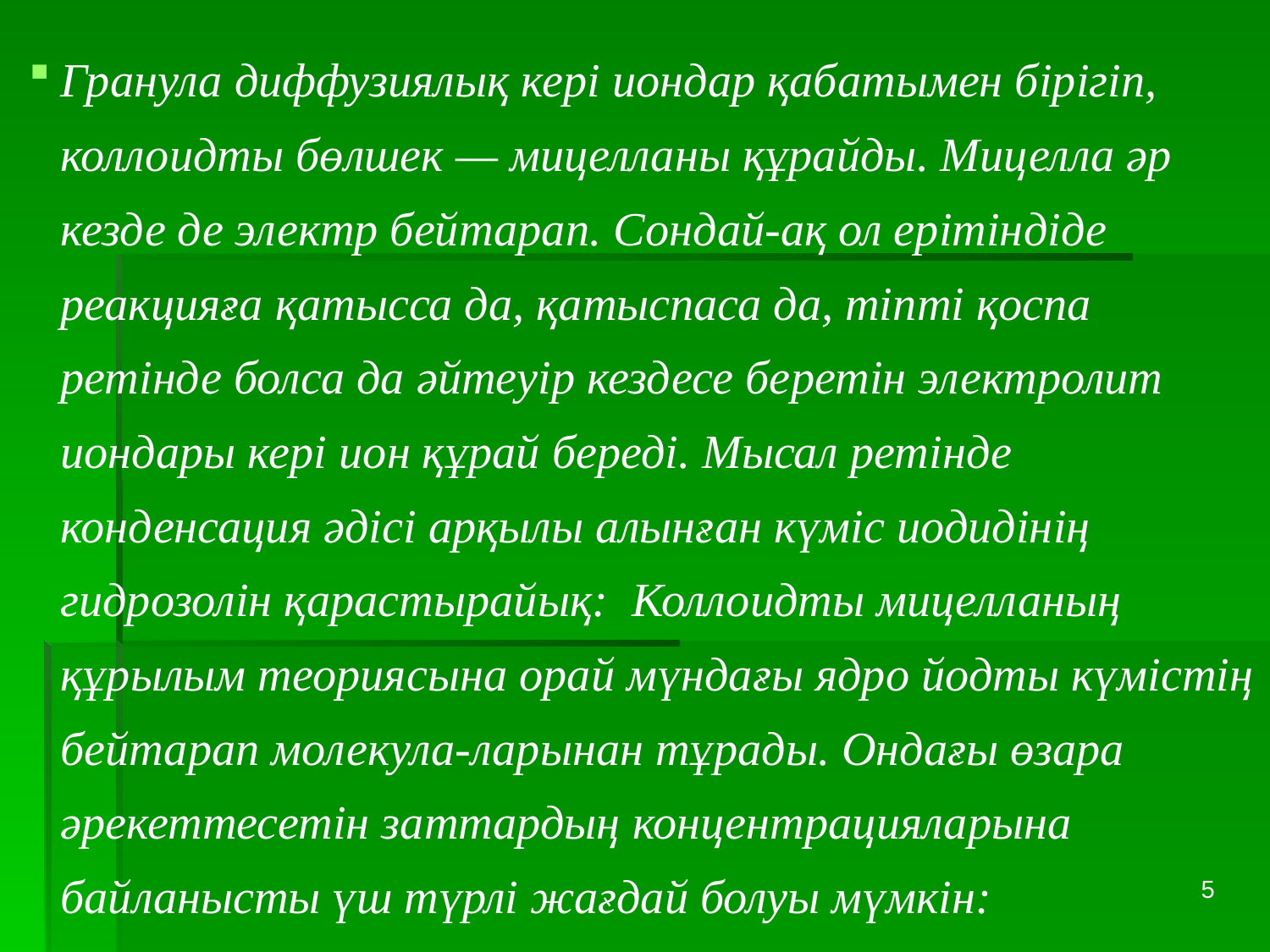

Гранула диффузиялық кері иондар қабатымен бірігіп, коллоидты бөлшек — мицелланы құрайды. Мицелла әр кезде де электр бейтарап. Сондай-ақ ол ерітіндіде реакцияға қатысса да, қатыспаса да, тіпті қоспа ретінде болса да әйтеуір кездесе беретін электролит иондары кері ион құрай береді. Мысал ретінде конденсация әдісі арқылы алынған күміс иодидінің гидрозолін қарастырайық:  Коллоидты мицелланың құрылым теориясына орай мүндағы ядро йодты күмістің бейтарап молекула-ларынан тұрады. Ондағы өзара әрекеттесетін заттардың концентрацияларына байланысты үш түрлі жағдай болуы мүмкін:

5